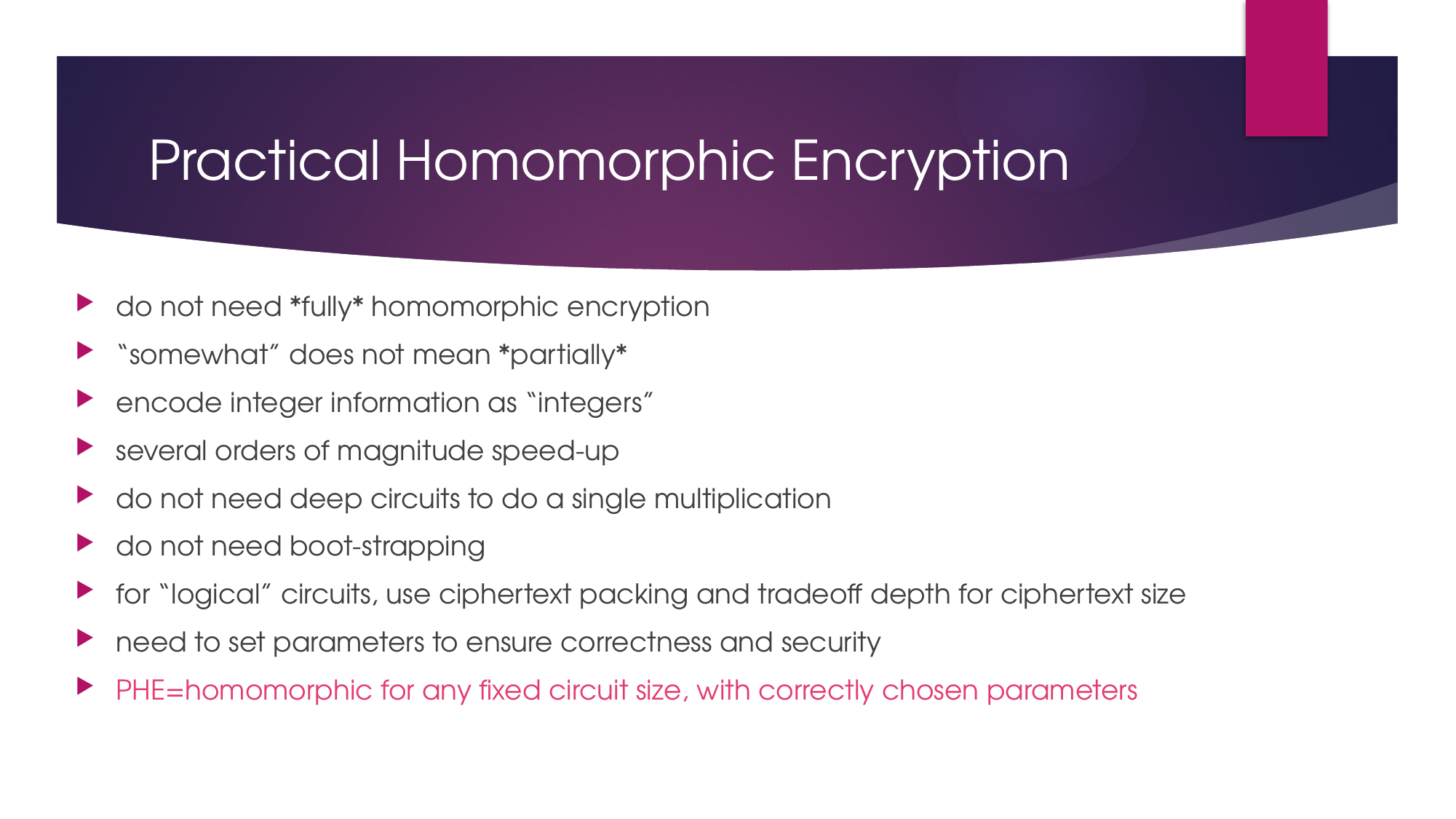

# Practical Homomorphic Encryption
do not need *fully* homomorphic encryption
“somewhat” does not mean *partially*
encode integer information as “integers”
several orders of magnitude speed-up
do not need deep circuits to do a single multiplication
do not need boot-strapping
for “logical” circuits, use ciphertext packing and tradeoff depth for ciphertext size
need to set parameters to ensure correctness and security
PHE=homomorphic for any fixed circuit size, with correctly chosen parameters